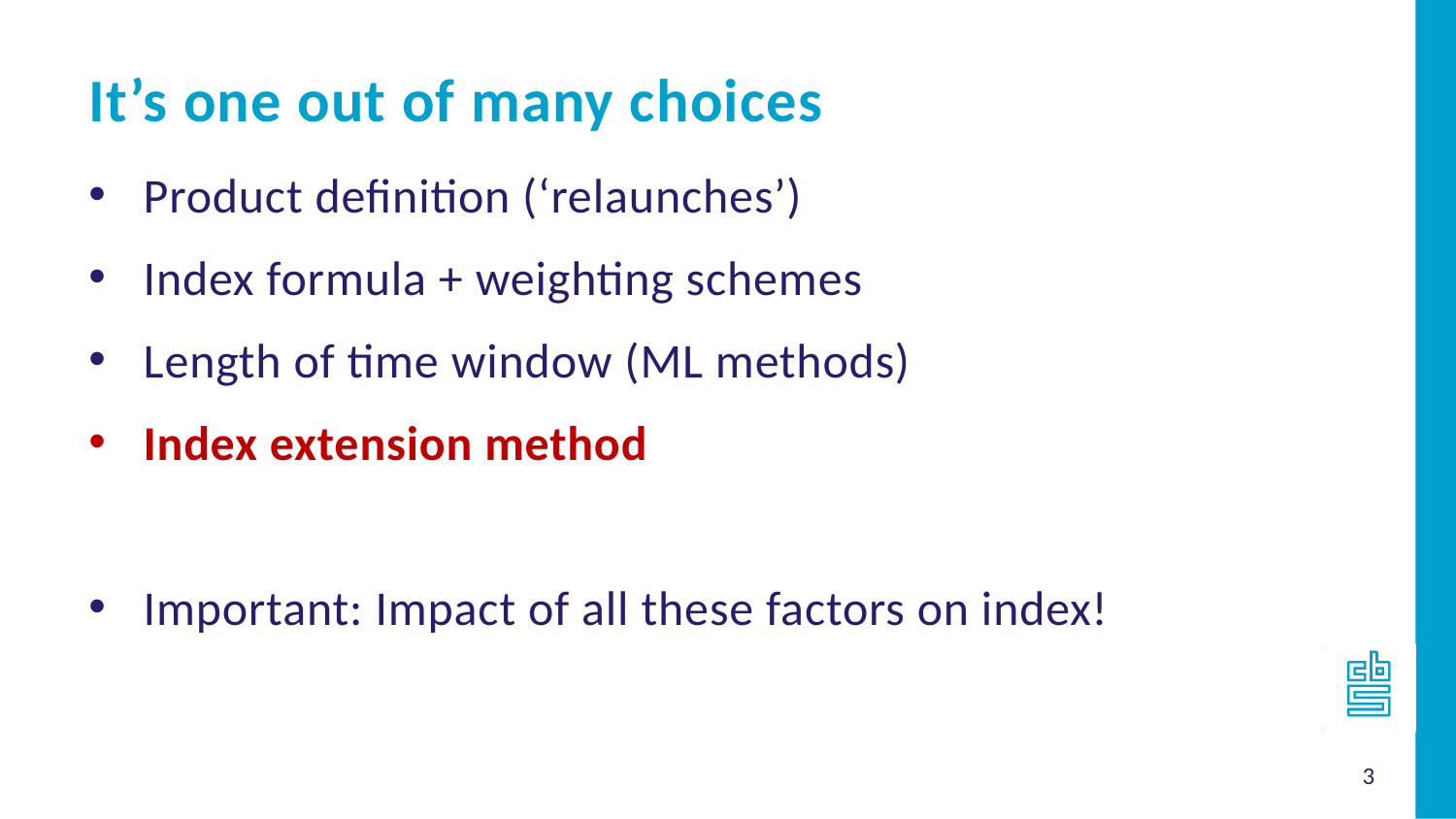

It’s one out of many choices
Product definition (‘relaunches’)
Index formula + weighting schemes
Length of time window (ML methods)
Index extension method

Important: Impact of all these factors on index!
3